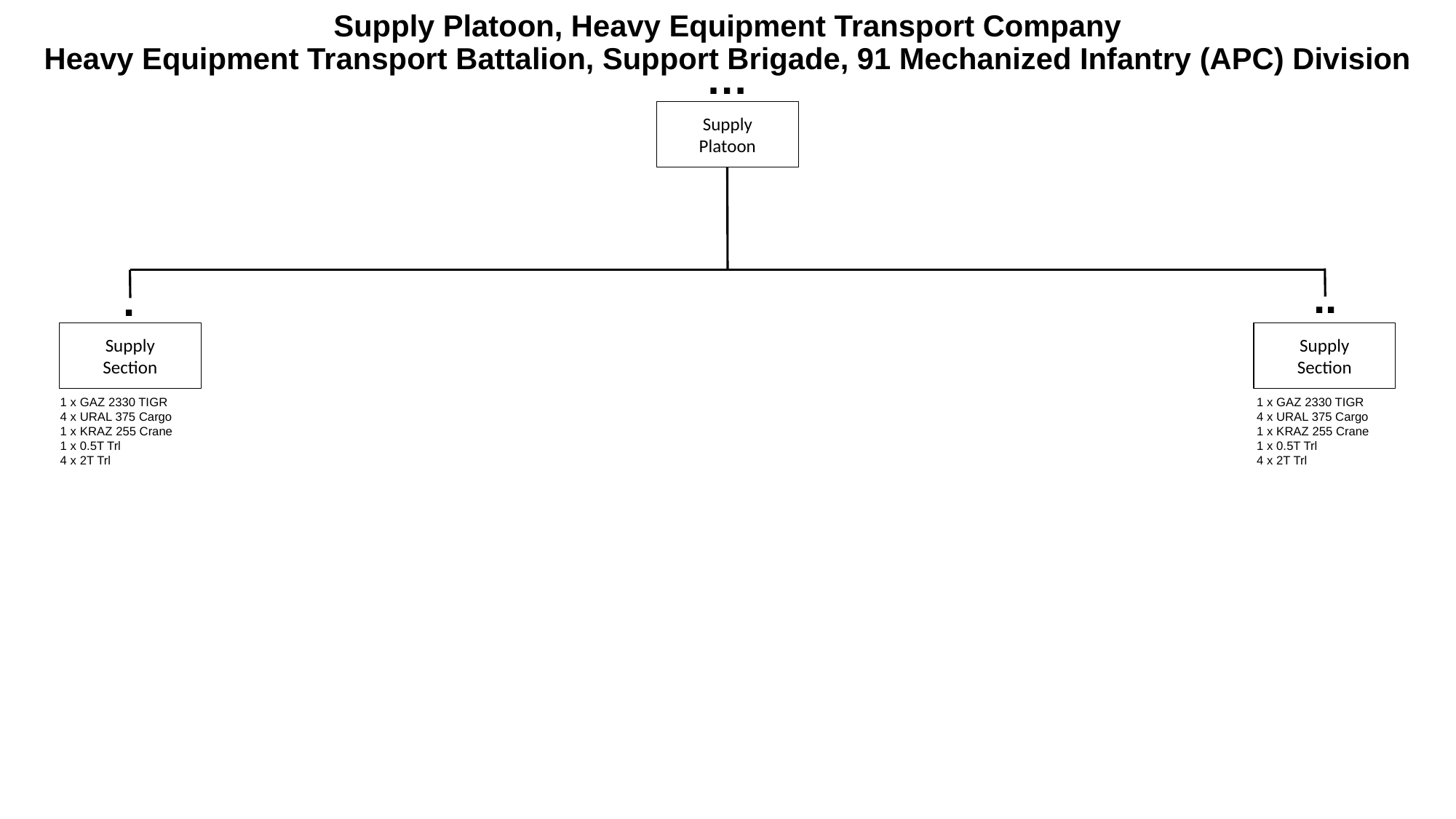

# Supply Platoon, Heavy Equipment Transport Company Heavy Equipment Transport Battalion, Support Brigade, 91 Mechanized Infantry (APC) Division
…
Supply
Platoon
..
.
Supply
Section
Supply
Section
1 x GAZ 2330 TIGR
4 x URAL 375 Cargo
1 x KRAZ 255 Crane
1 x 0.5T Trl
4 x 2T Trl
1 x GAZ 2330 TIGR
4 x URAL 375 Cargo
1 x KRAZ 255 Crane
1 x 0.5T Trl
4 x 2T Trl